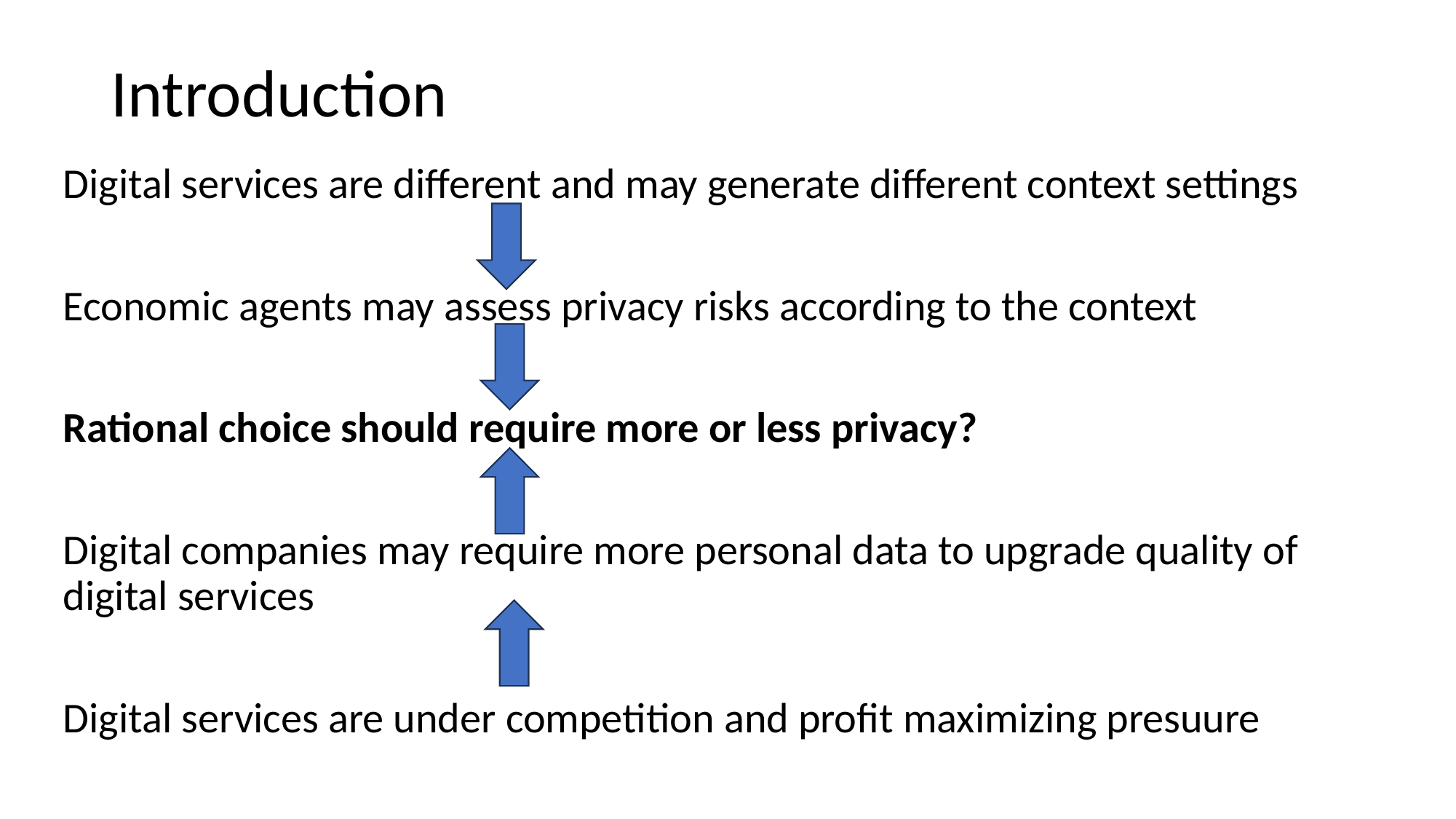

# Introduction
Digital services are different and may generate different context settings

Economic agents may assess privacy risks according to the context

Rational choice should require more or less privacy?

Digital companies may require more personal data to upgrade quality of digital services

Digital services are under competition and profit maximizing presuure